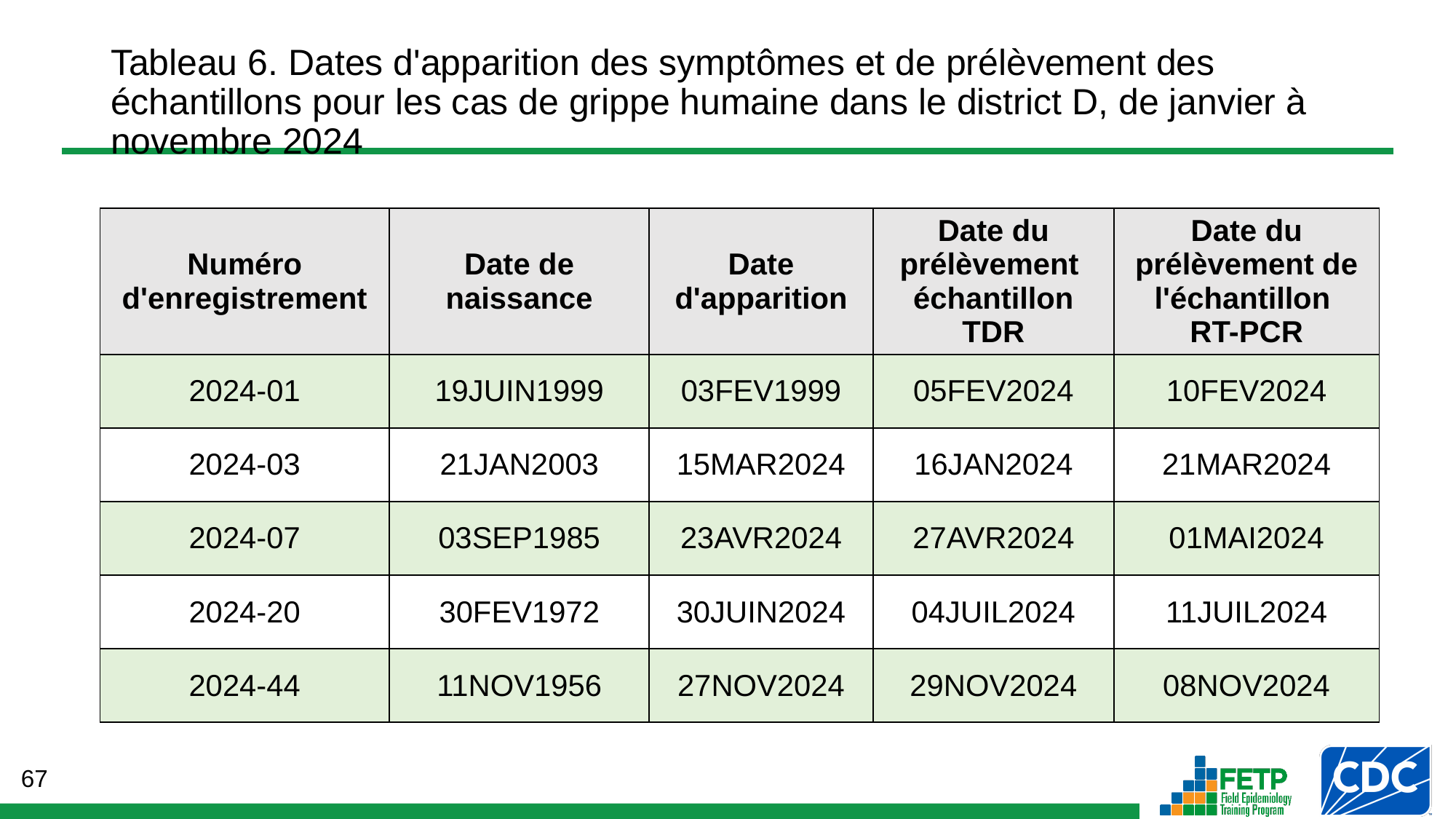

Tableau 6. Dates d'apparition des symptômes et de prélèvement des échantillons pour les cas de grippe humaine dans le district D, de janvier à novembre 2024
| Numéro d'enregistrement | Date de naissance | Date d'apparition | Date du prélèvement échantillon TDR | Date du prélèvement de l'échantillon RT-PCR |
| --- | --- | --- | --- | --- |
| 2024-01 | 19JUIN1999 | 03FEV1999 | 05FEV2024 | 10FEV2024 |
| 2024-03 | 21JAN2003 | 15MAR2024 | 16JAN2024 | 21MAR2024 |
| 2024-07 | 03SEP1985 | 23AVR2024 | 27AVR2024 | 01MAI2024 |
| 2024-20 | 30FEV1972 | 30JUIN2024 | 04JUIL2024 | 11JUIL2024 |
| 2024-44 | 11NOV1956 | 27NOV2024 | 29NOV2024 | 08NOV2024 |